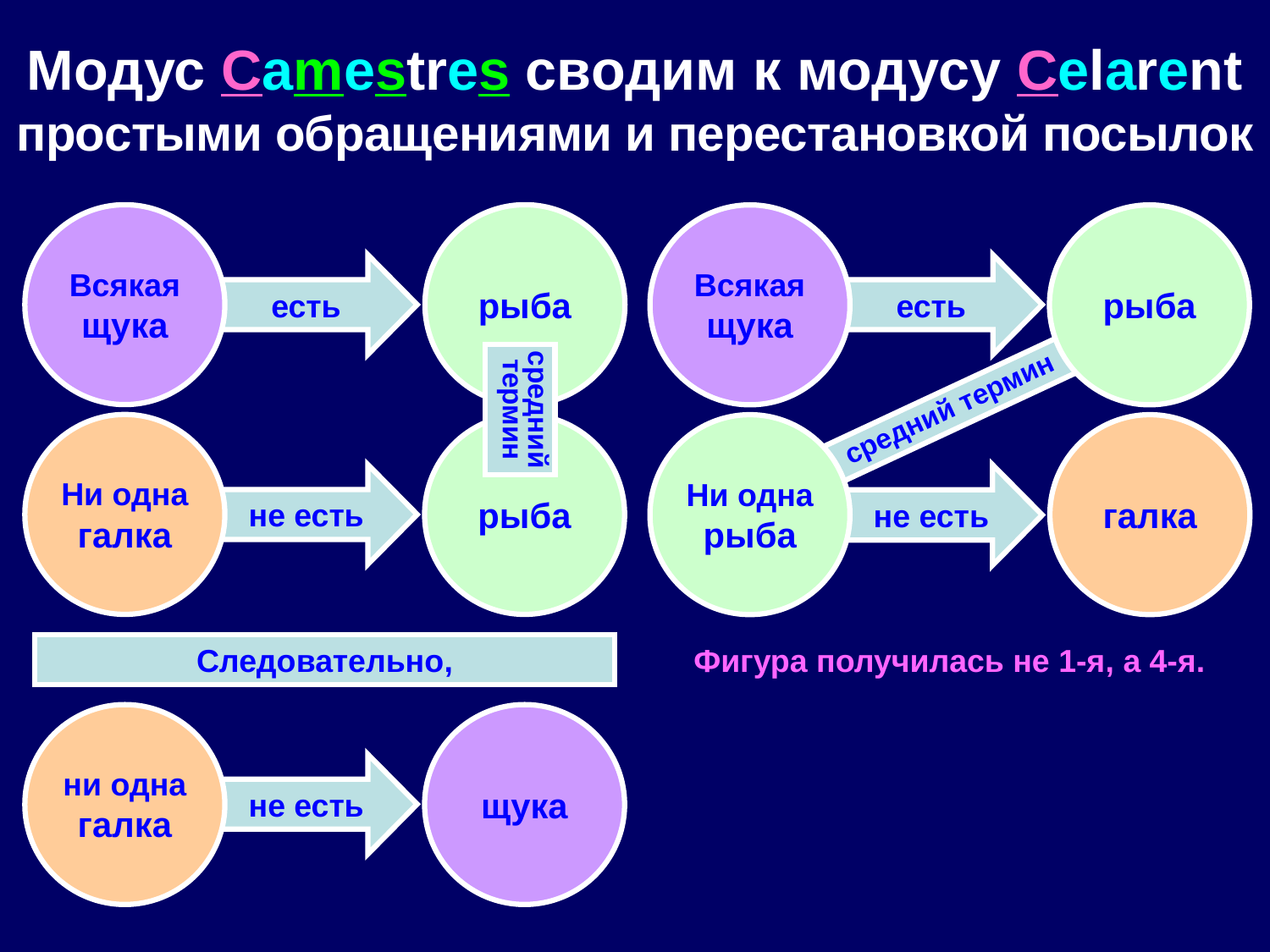

Модус Camestres сводим к модусу Celarent
простыми обращениями и перестановкой посылок
Всякая
щука
рыба
Всякая
щука
рыба
есть
есть
средний
термин
 средний термин
Ни одна
галка
рыба
Ни одна
рыба
галка
не есть
не есть
Следовательно,
Фигура получилась не 1-я, а 4-я.
ни одна
галка
щука
не есть